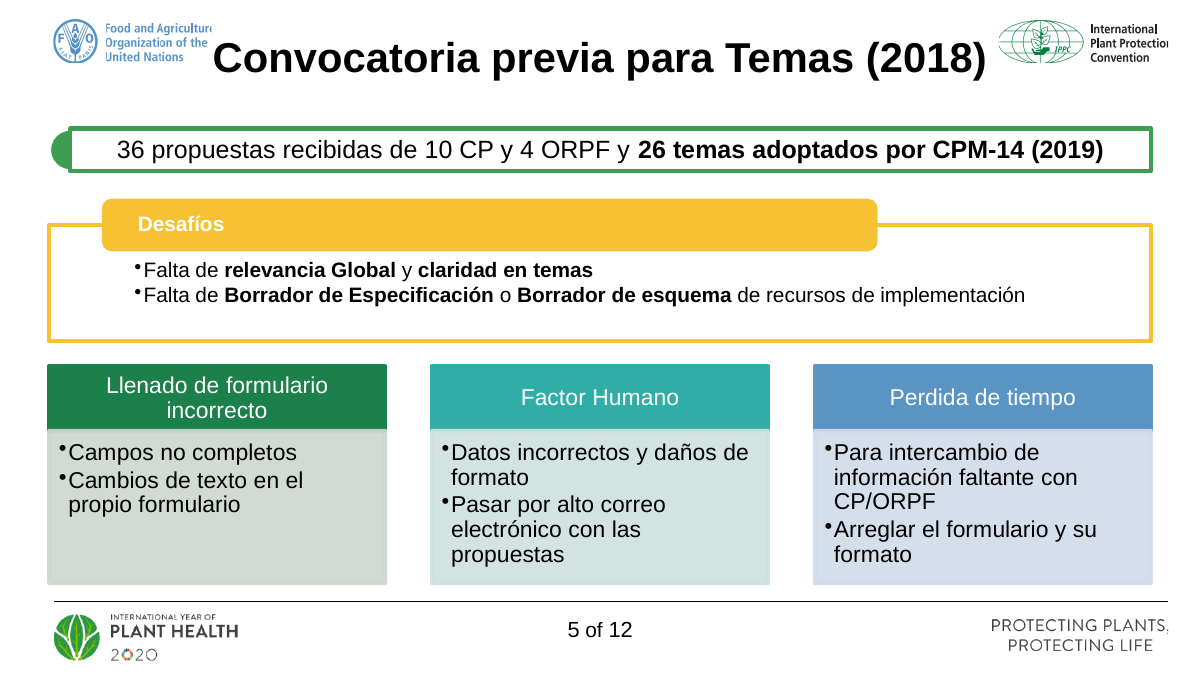

# Convocatoria previa para Temas (2018)
36 propuestas recibidas de 10 CP y 4 ORPF y 26 temas adoptados por CPM-14 (2019)
Falta de relevancia Global y claridad en temas
Falta de Borrador de Especificación o Borrador de esquema de recursos de implementación
Desafíos
Llenado de formulario incorrecto
Campos no completos
Cambios de texto en el propio formulario
Factor Humano
Datos incorrectos y daños de formato
Pasar por alto correo electrónico con las propuestas
Perdida de tiempo
Para intercambio de información faltante con CP/ORPF
Arreglar el formulario y su formato
5 of 12